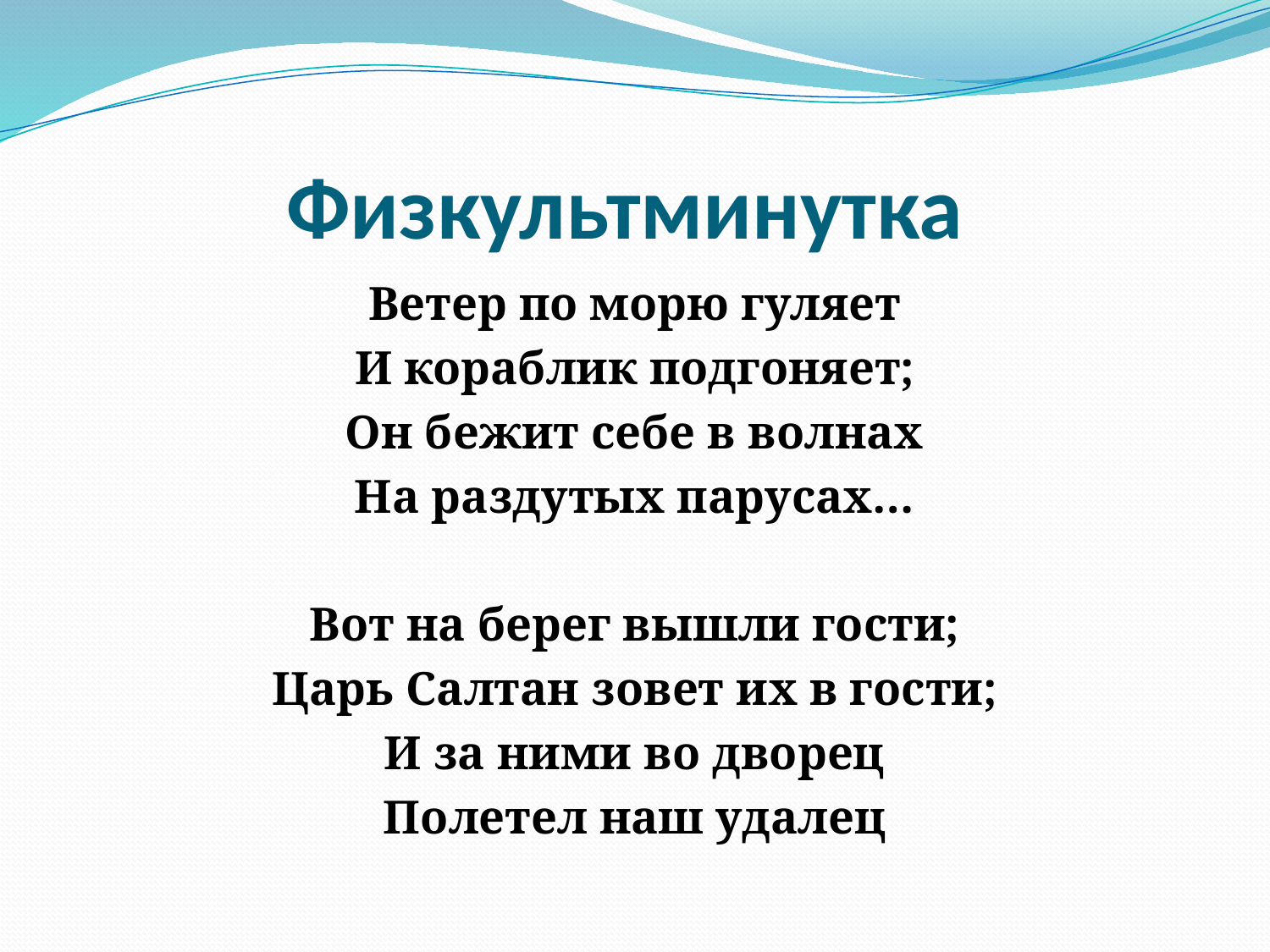

# Физкультминутка
Ветер по морю гуляет
И кораблик подгоняет;
Он бежит себе в волнах
На раздутых парусах…

Вот на берег вышли гости;
Царь Салтан зовет их в гости;
И за ними во дворец
Полетел наш удалец